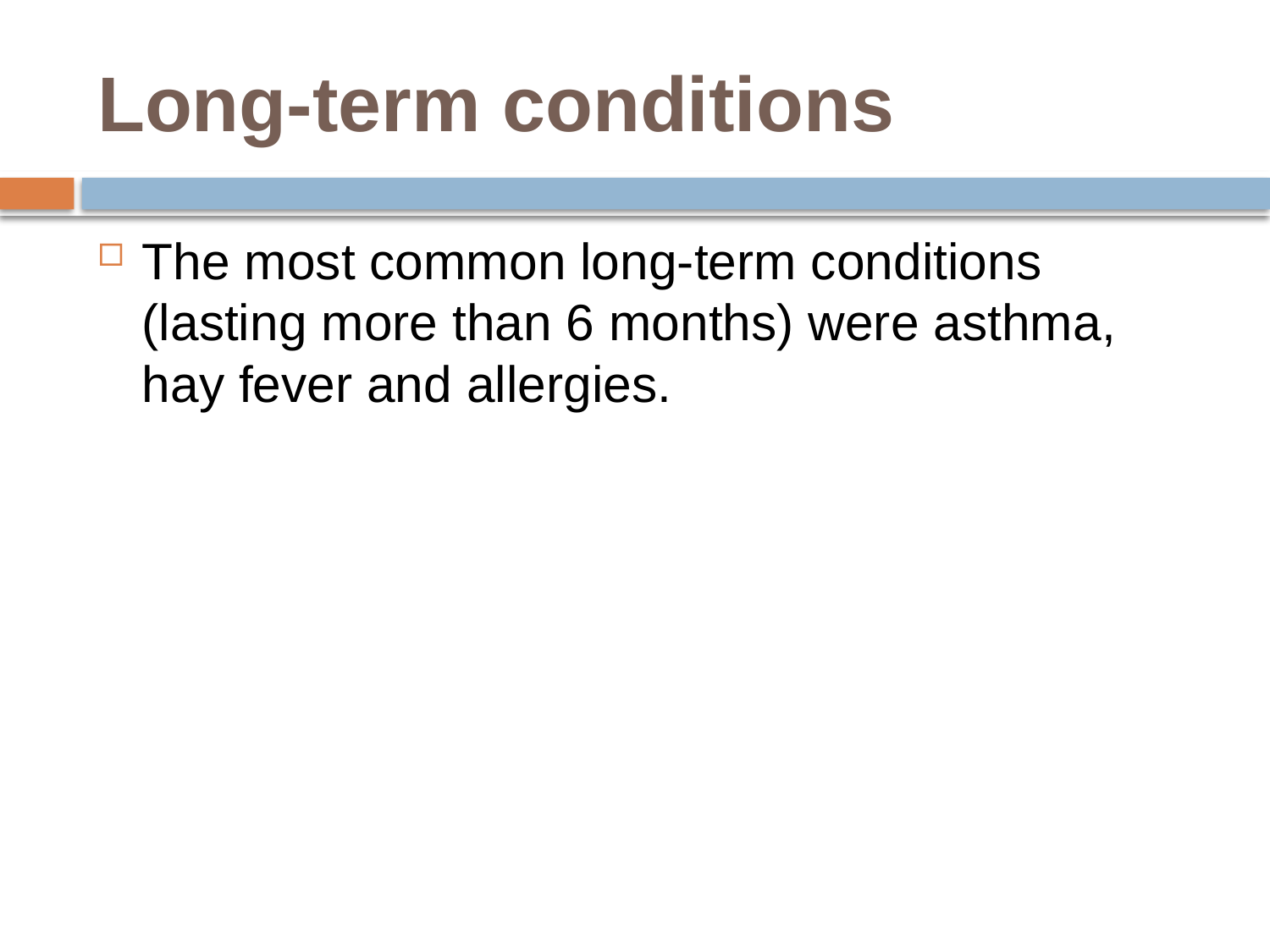

# Long-term conditions
The most common long-term conditions (lasting more than 6 months) were asthma, hay fever and allergies.